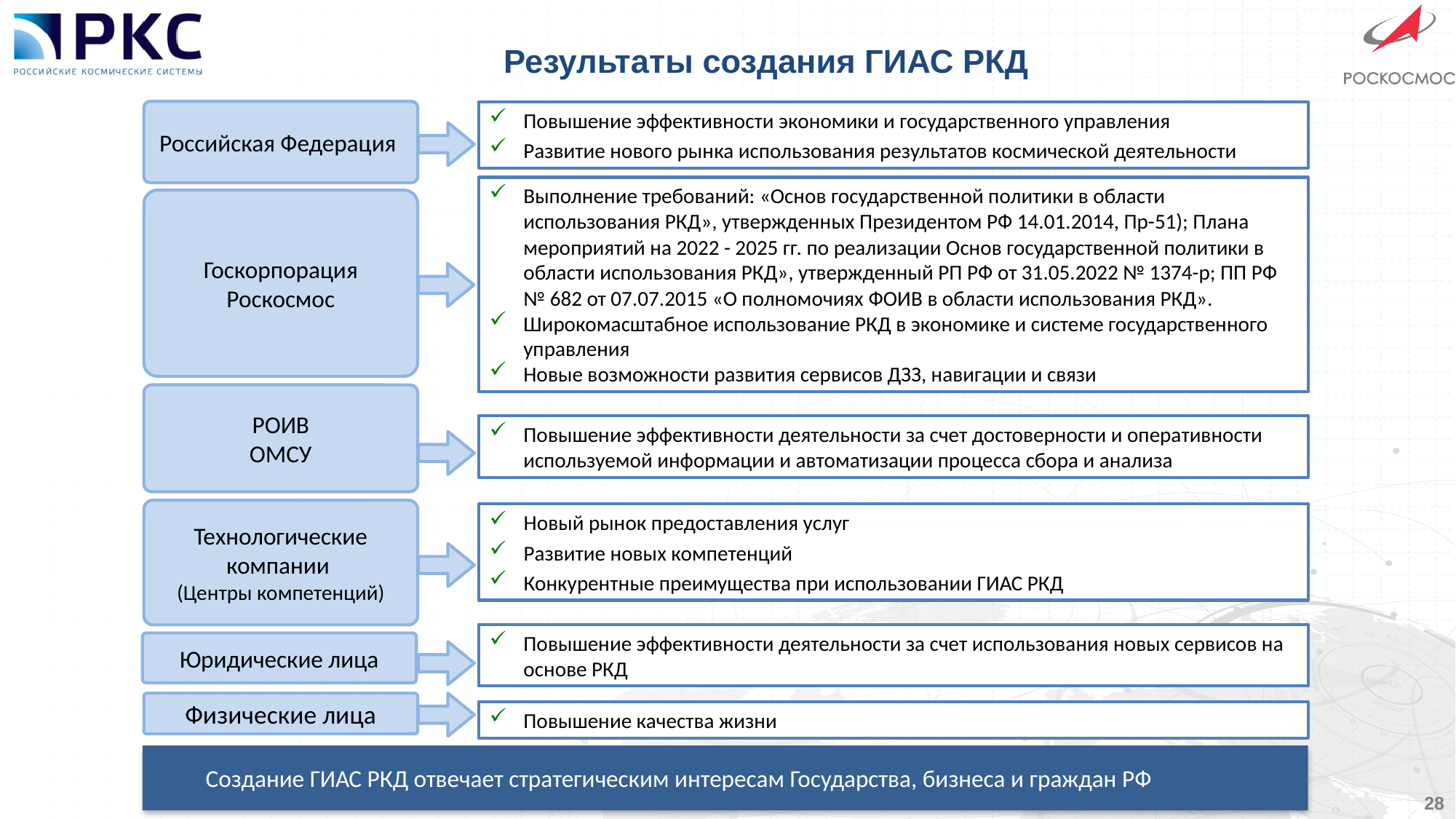

# Результаты создания ГИАС РКД
Российская Федерация
Повышение эффективности экономики и государственного управления
Развитие нового рынка использования результатов космической деятельности

Выполнение требований: «Основ государственной политики в области использования РКД», утвержденных Президентом РФ 14.01.2014, Пр-51); Плана мероприятий на 2022 - 2025 гг. по реализации Основ государственной политики в области использования РКД», утвержденный РП РФ от 31.05.2022 № 1374-р; ПП РФ № 682 от 07.07.2015 «О полномочиях ФОИВ в области использования РКД».
Широкомасштабное использование РКД в экономике и системе государственного управления
Новые возможности развития сервисов ДЗЗ, навигации и связи
Госкорпорация Роскосмос

РОИВ
ОМСУ
Повышение эффективности деятельности за счет достоверности и оперативности используемой информации и автоматизации процесса сбора и анализа

Технологические компании
(Центры компетенций)
Новый рынок предоставления услуг
Развитие новых компетенций
Конкурентные преимущества при использовании ГИАС РКД

Повышение эффективности деятельности за счет использования новых сервисов на основе РКД
Юридические лица

Физические лица
Повышение качества жизни
Создание ГИАС РКД отвечает стратегическим интересам Государства, бизнеса и граждан РФ